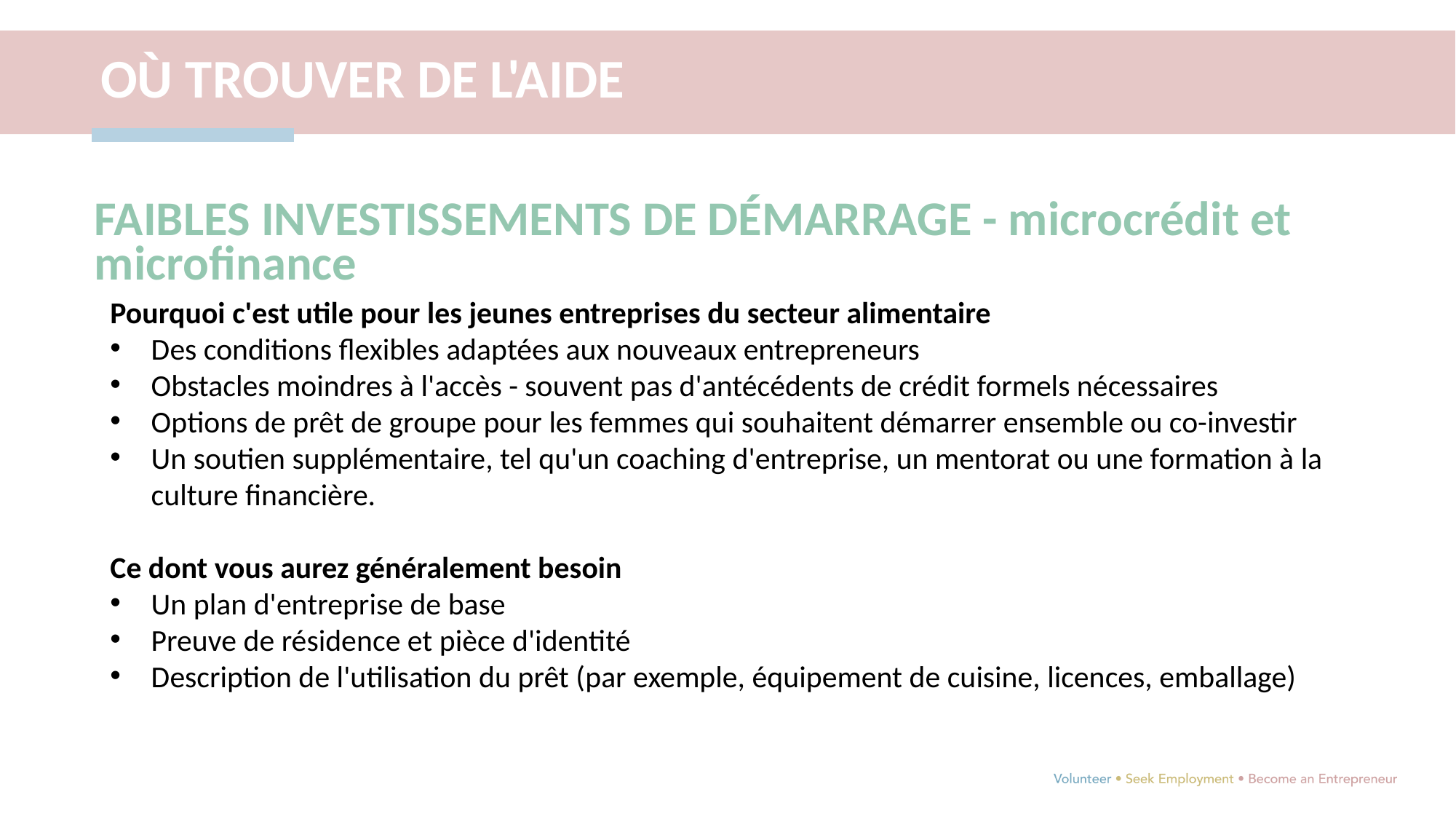

OÙ TROUVER DE L'AIDE
FAIBLES INVESTISSEMENTS DE DÉMARRAGE - microcrédit et microfinance
Pourquoi c'est utile pour les jeunes entreprises du secteur alimentaire
Des conditions flexibles adaptées aux nouveaux entrepreneurs
Obstacles moindres à l'accès - souvent pas d'antécédents de crédit formels nécessaires
Options de prêt de groupe pour les femmes qui souhaitent démarrer ensemble ou co-investir
Un soutien supplémentaire, tel qu'un coaching d'entreprise, un mentorat ou une formation à la culture financière.

Ce dont vous aurez généralement besoin
Un plan d'entreprise de base
Preuve de résidence et pièce d'identité
Description de l'utilisation du prêt (par exemple, équipement de cuisine, licences, emballage)